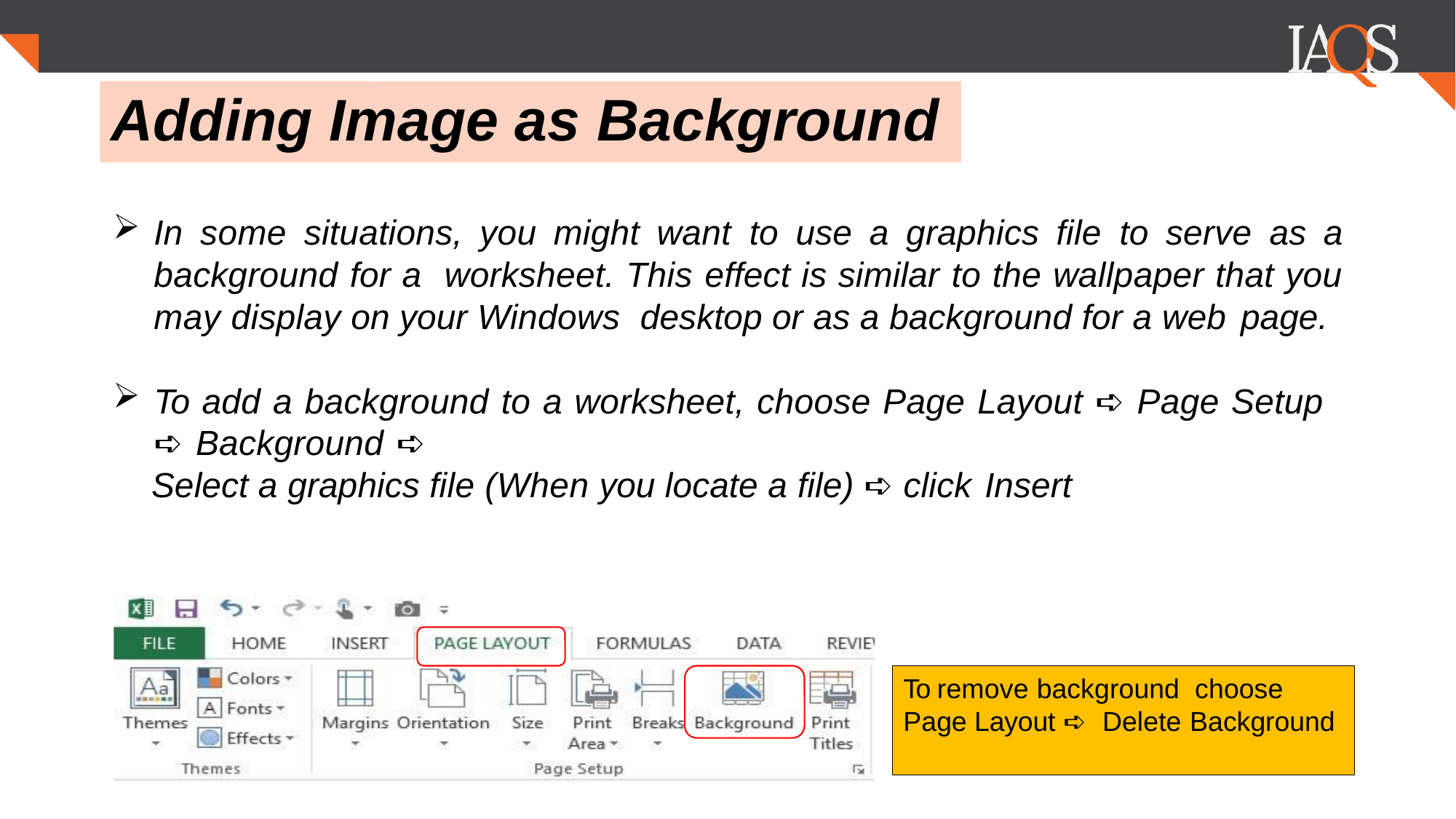

.

# Adding Image as Background
In some situations, you might want to use a graphics file to serve as a background for a  worksheet. This effect is similar to the wallpaper that you may display on your Windows  desktop or as a background for a web page.

To add a background to a worksheet, choose Page Layout ➪ Page Setup ➪ Background ➪
    Select a graphics file (When you locate a file) ➪ click Insert

To remove background  choose Page Layout ➪  Delete Background